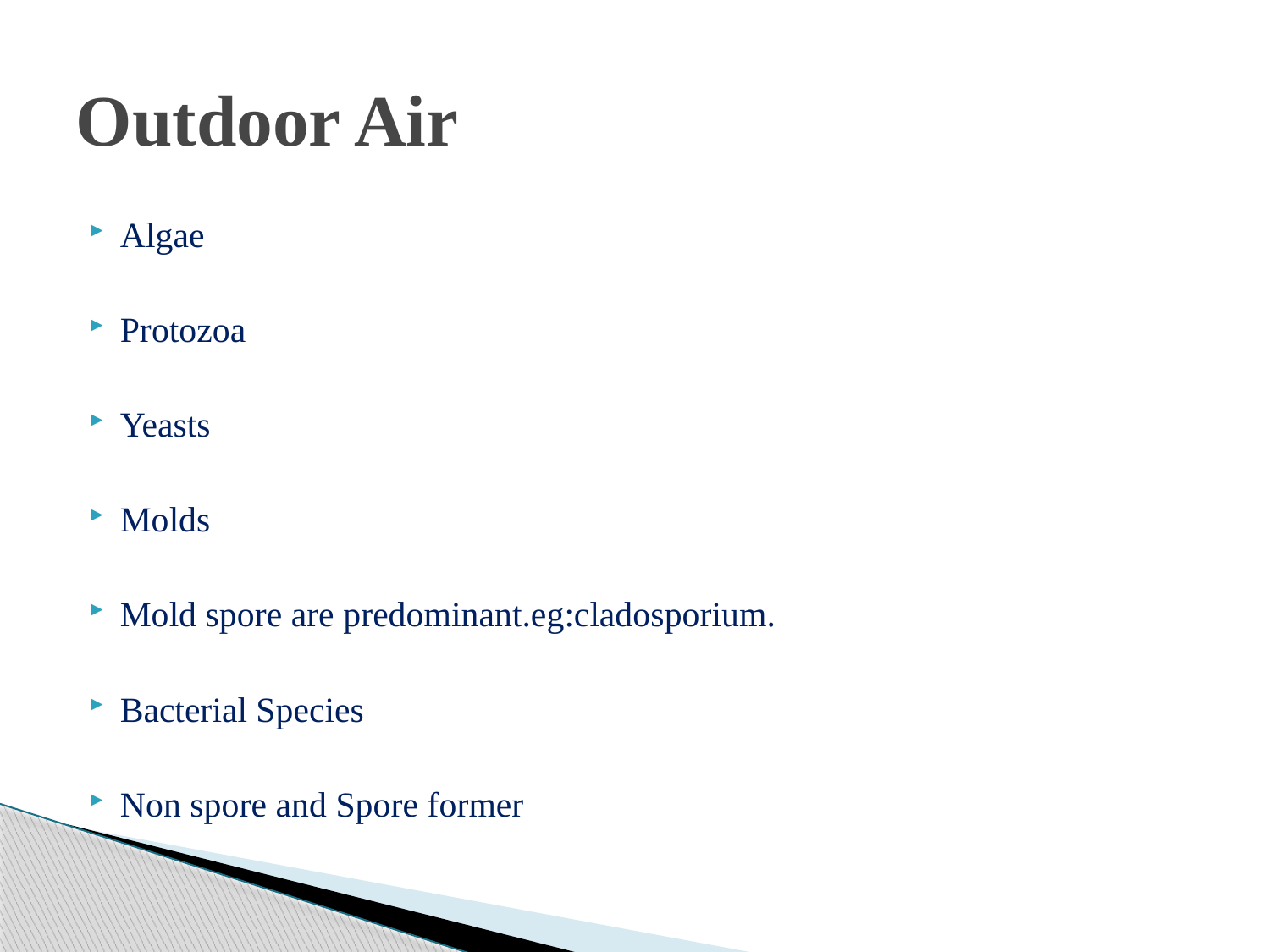

# Outdoor Air
Algae

Protozoa

Yeasts

Molds

Mold spore are predominant.eg:cladosporium.

Bacterial Species

Non spore and Spore former